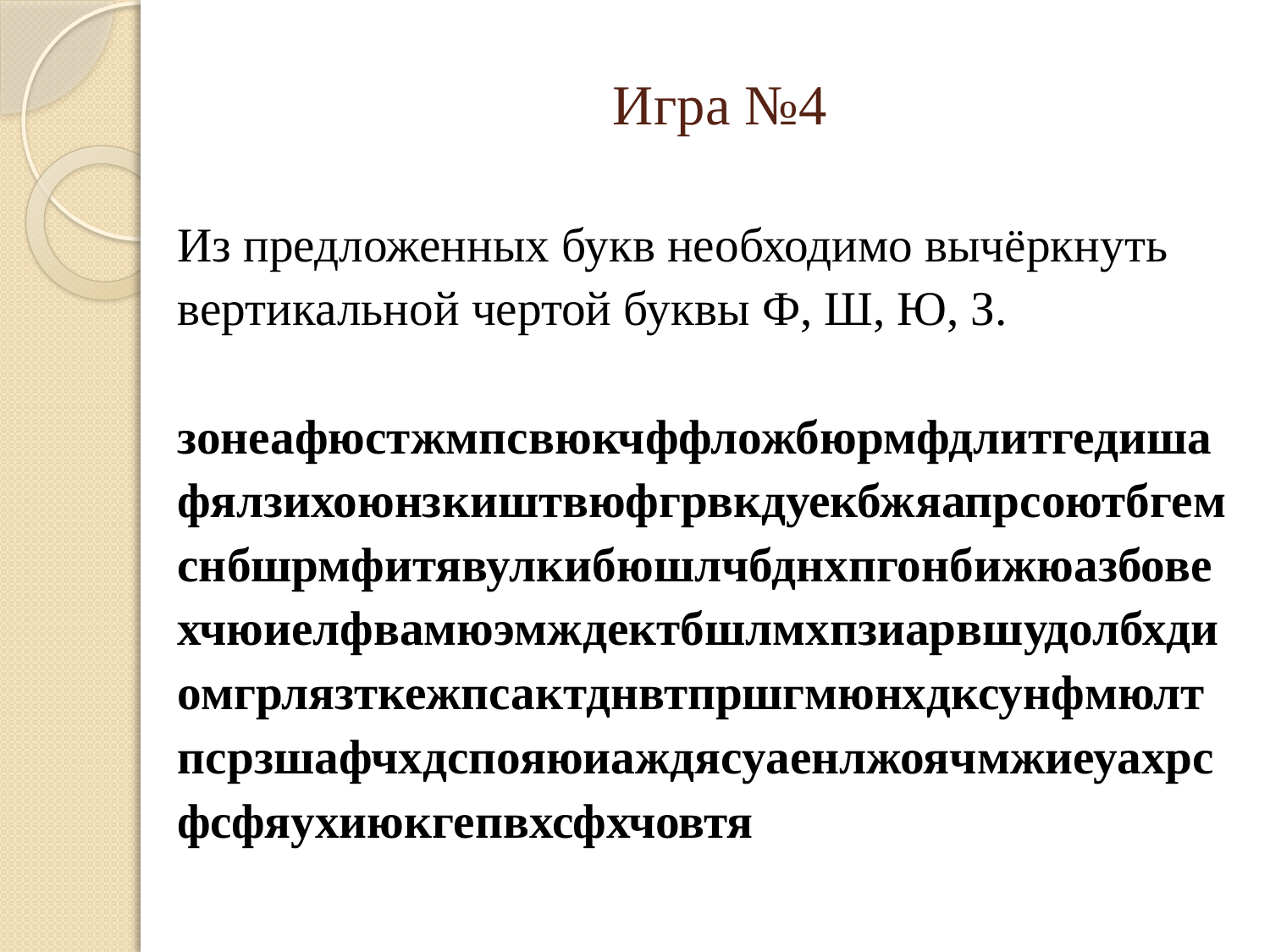

# Игра №4
Из предложенных букв необходимо вычёркнуть вертикальной чертой буквы Ф, Ш, Ю, З.

зонеафюстжмпсвюкчффложбюрмфдлитгедишафялзихоюнзкиштвюфгрвкдуекбжяапрсоютбгемснбшрмфитявулкибюшлчбднхпгонбижюазбовехчюиелфвамюэмждектбшлмхпзиарвшудолбхдиомгрлязткежпсактднвтпршгмюнхдксунфмюлтпсрзшафчхдспояюиаждясуаенлжоячмжиеуахрсфсфяухиюкгепвхсфхчовтя